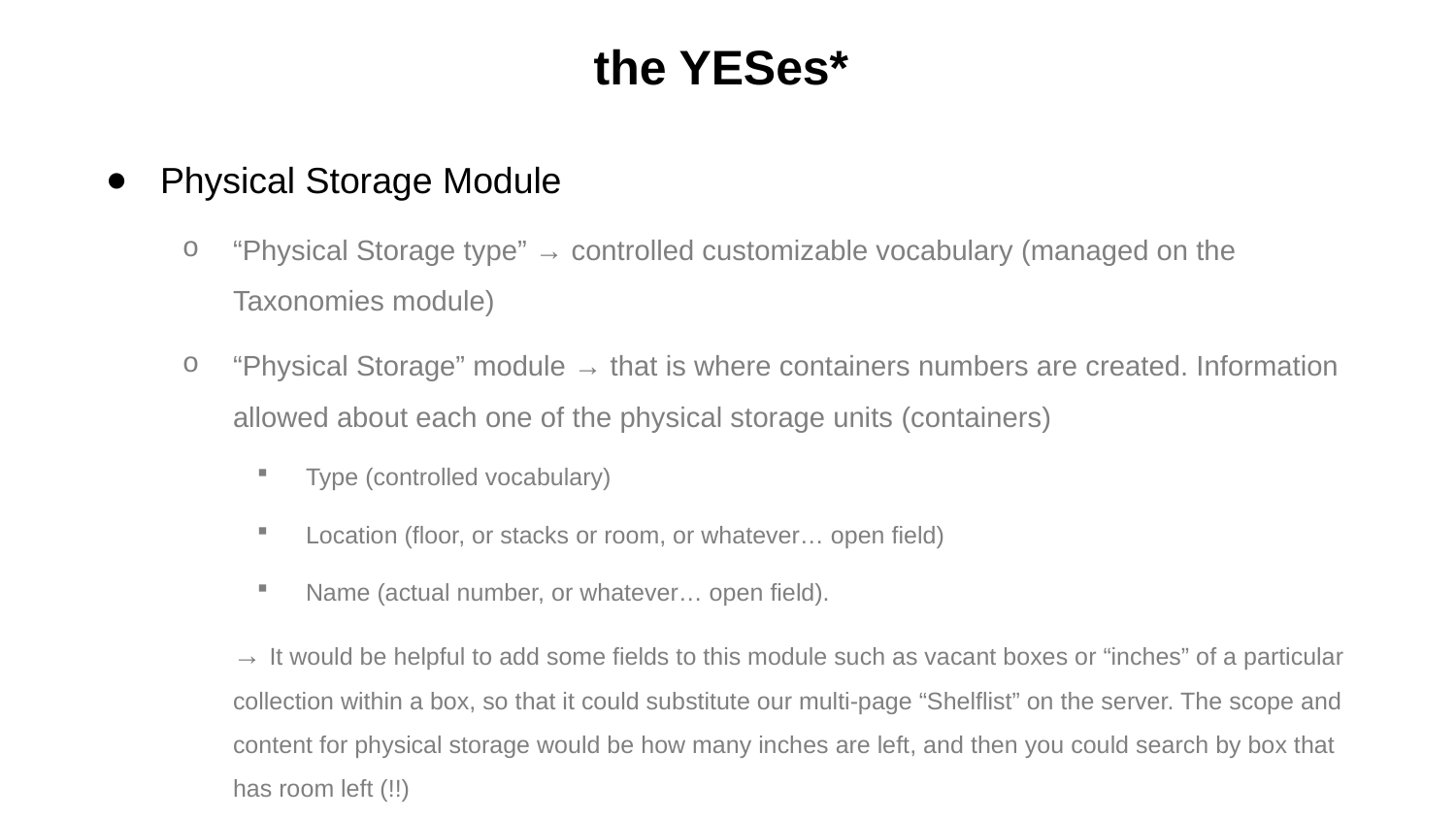

# the YESes*
Physical Storage Module
“Physical Storage type” → controlled customizable vocabulary (managed on the Taxonomies module)
“Physical Storage” module → that is where containers numbers are created. Information allowed about each one of the physical storage units (containers)
Type (controlled vocabulary)
Location (floor, or stacks or room, or whatever… open field)
Name (actual number, or whatever… open field).
→ It would be helpful to add some fields to this module such as vacant boxes or “inches” of a particular collection within a box, so that it could substitute our multi-page “Shelflist” on the server. The scope and content for physical storage would be how many inches are left, and then you could search by box that has room left (!!)